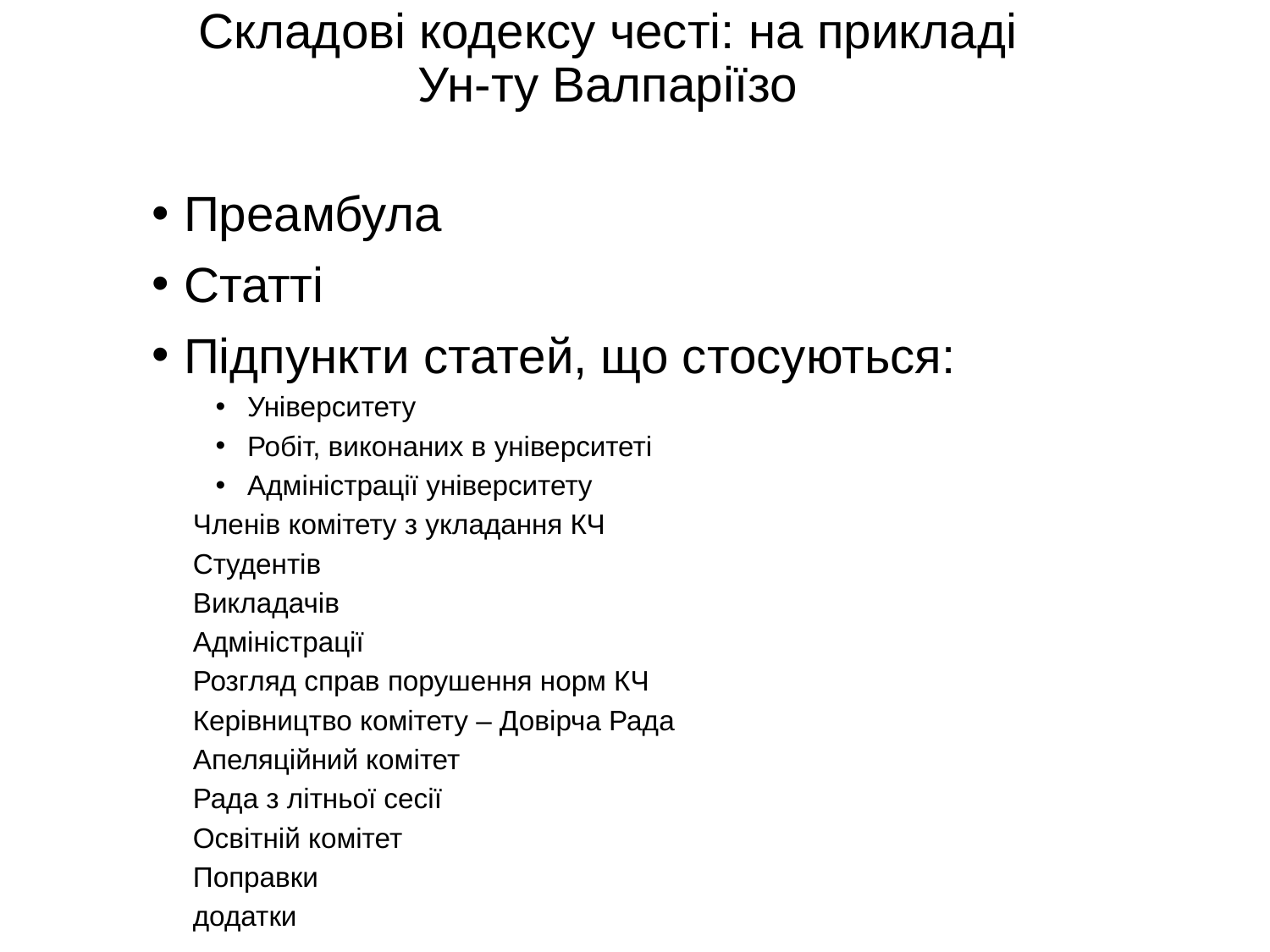

# Складові кодексу честі: на прикладі Ун-ту Валпаріїзо
Преамбула
Статті
Підпункти статей, що стосуються:
Університету
Робіт, виконаних в університеті
Адміністрації університету
Членів комітету з укладання КЧ
Студентів
Викладачів
Адміністрації
Розгляд справ порушення норм КЧ
Керівництво комітету – Довірча Рада
Апеляційний комітет
Рада з літньої сесії
Освітній комітет
Поправки
додатки